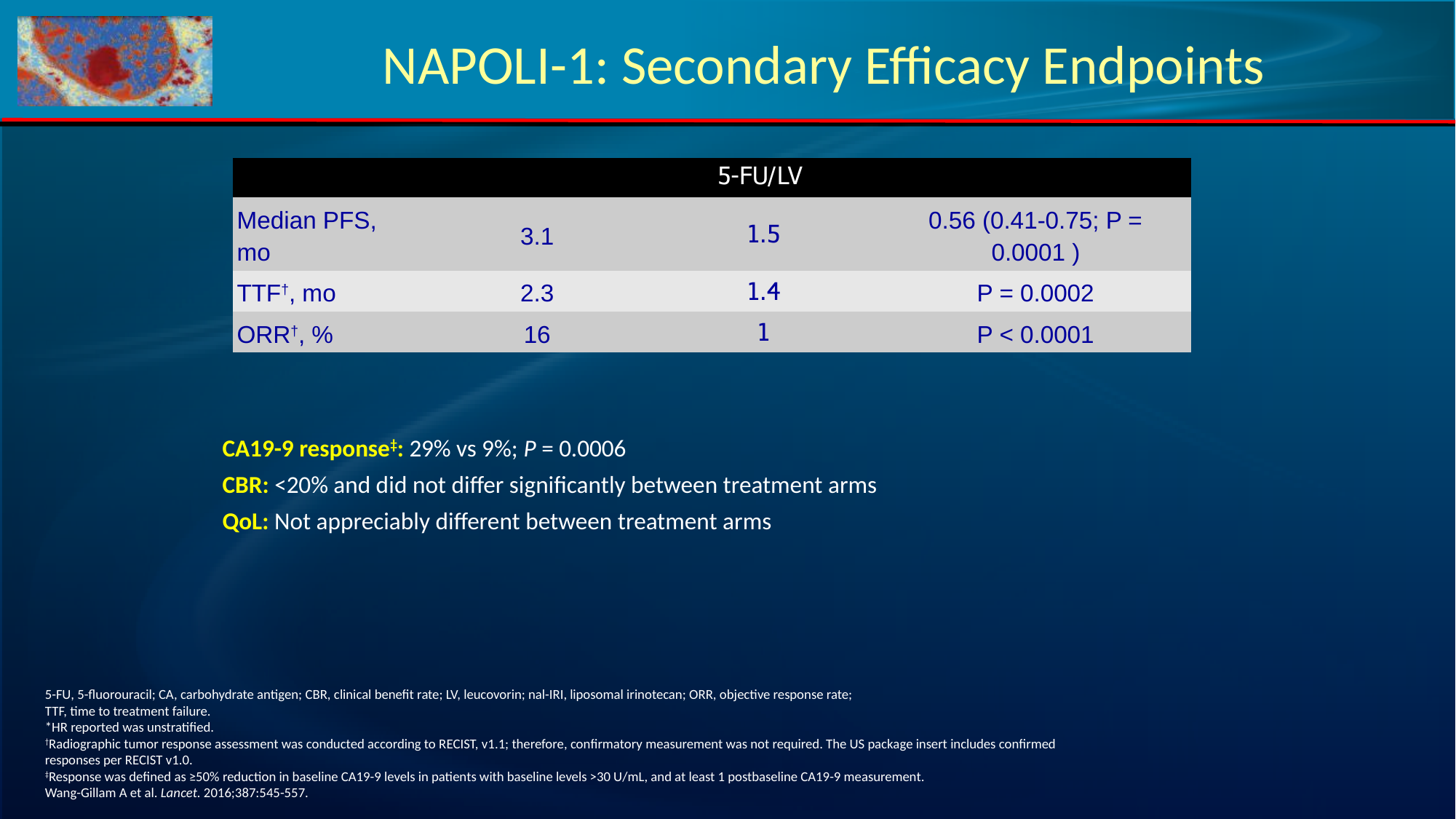

# NAPOLI-1: Secondary Efficacy Endpoints
|  | nal-IRI + 5-FU/LV | 5-FU/LV | HR\* (95% CI; P-value) |
| --- | --- | --- | --- |
| Median PFS, mo | 3.1 | 1.5 | 0.56 (0.41-0.75; P = 0.0001 ) |
| TTF†, mo | 2.3 | 1.4 | P = 0.0002 |
| ORR†, % | 16 | 1 | P < 0.0001 |
CA19-9 response‡: 29% vs 9%; P = 0.0006
CBR: <20% and did not differ significantly between treatment arms
QoL: Not appreciably different between treatment arms

5-FU, 5-fluorouracil; CA, carbohydrate antigen; CBR, clinical benefit rate; LV, leucovorin; nal-IRI, liposomal irinotecan; ORR, objective response rate;
TTF, time to treatment failure.
*HR reported was unstratified.
†Radiographic tumor response assessment was conducted according to RECIST, v1.1; therefore, confirmatory measurement was not required. The US package insert includes confirmed responses per RECIST v1.0.
‡Response was defined as ≥50% reduction in baseline CA19-9 levels in patients with baseline levels >30 U/mL, and at least 1 postbaseline CA19-9 measurement.
Wang-Gillam A et al. Lancet. 2016;387:545-557.